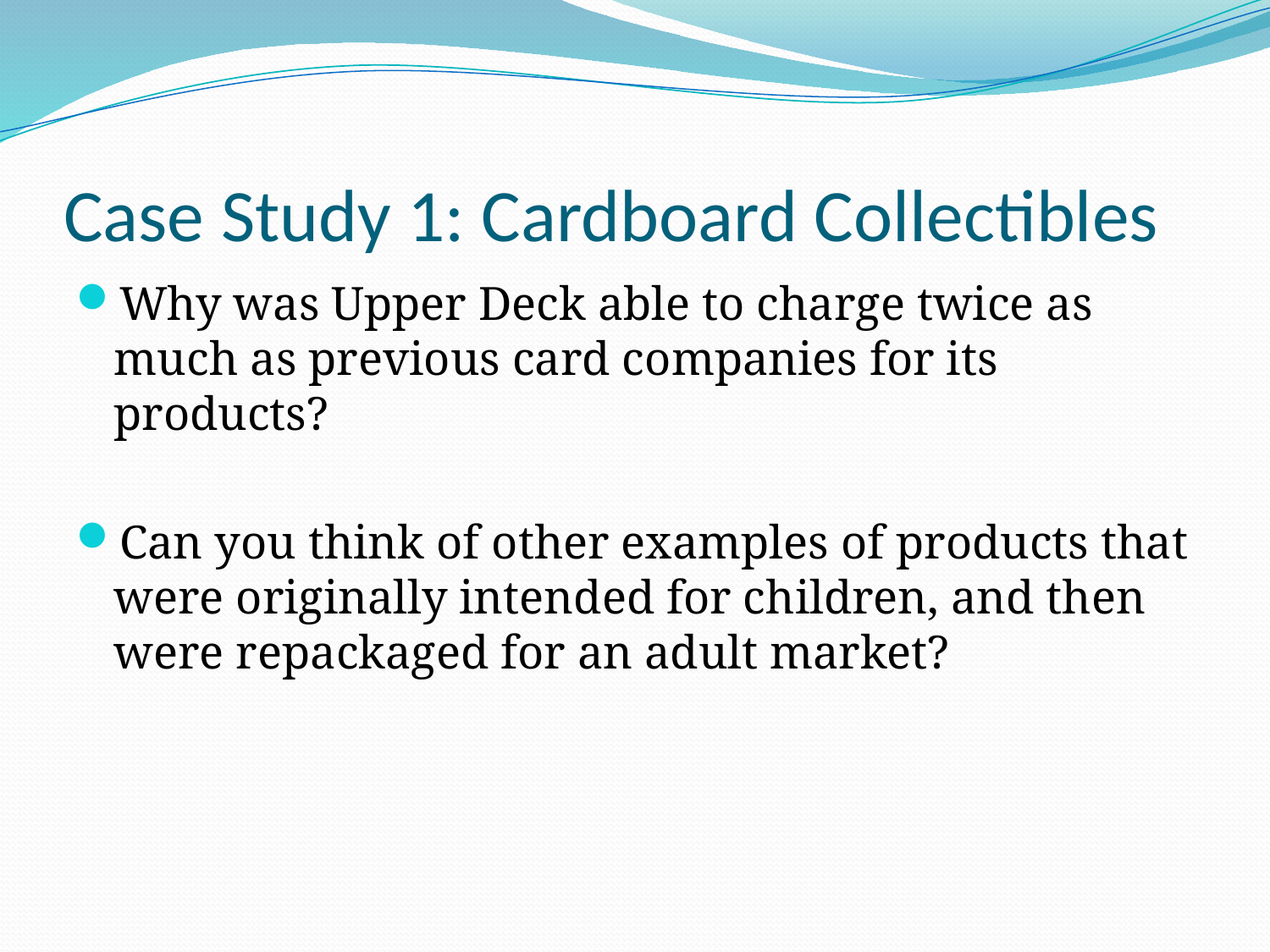

# Case Study 1: Cardboard Collectibles
Why was Upper Deck able to charge twice as much as previous card companies for its products?

Can you think of other examples of products that were originally intended for children, and then were repackaged for an adult market?